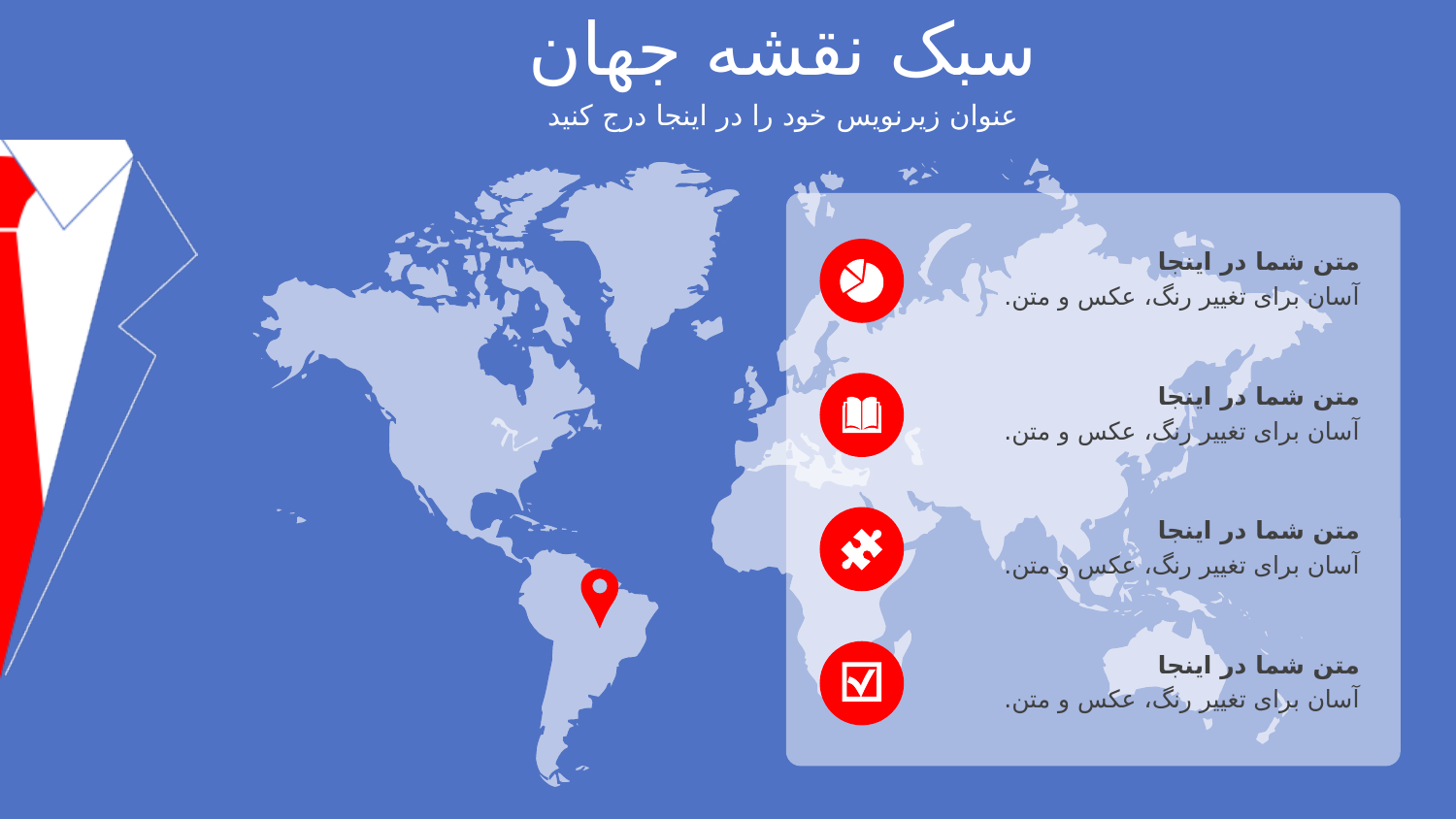

سبک نقشه جهان
عنوان زیرنویس خود را در اینجا درج کنید

متن شما در اینجا
آسان برای تغییر رنگ، عکس و متن.

متن شما در اینجا
آسان برای تغییر رنگ، عکس و متن.

متن شما در اینجا
آسان برای تغییر رنگ، عکس و متن.

متن شما در اینجا
آسان برای تغییر رنگ، عکس و متن.